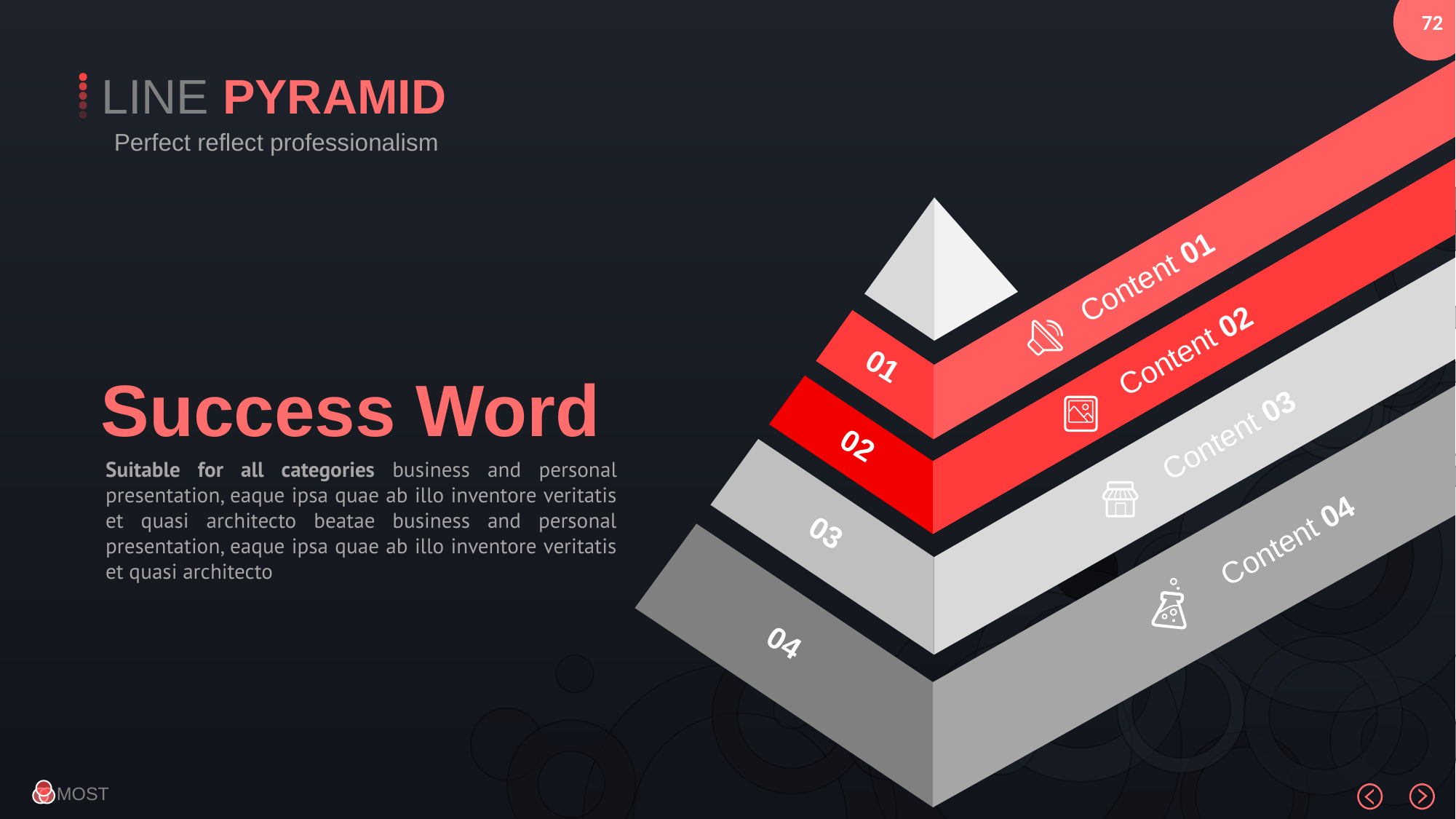

LINE PYRAMID
Perfect reflect professionalism

Content 01

Content 02
01
Success Word

Content 03
02

Suitable for all categories business and personal presentation, eaque ipsa quae ab illo inventore veritatis et quasi architecto beatae business and personal presentation, eaque ipsa quae ab illo inventore veritatis et quasi architecto

03
Content 04

04